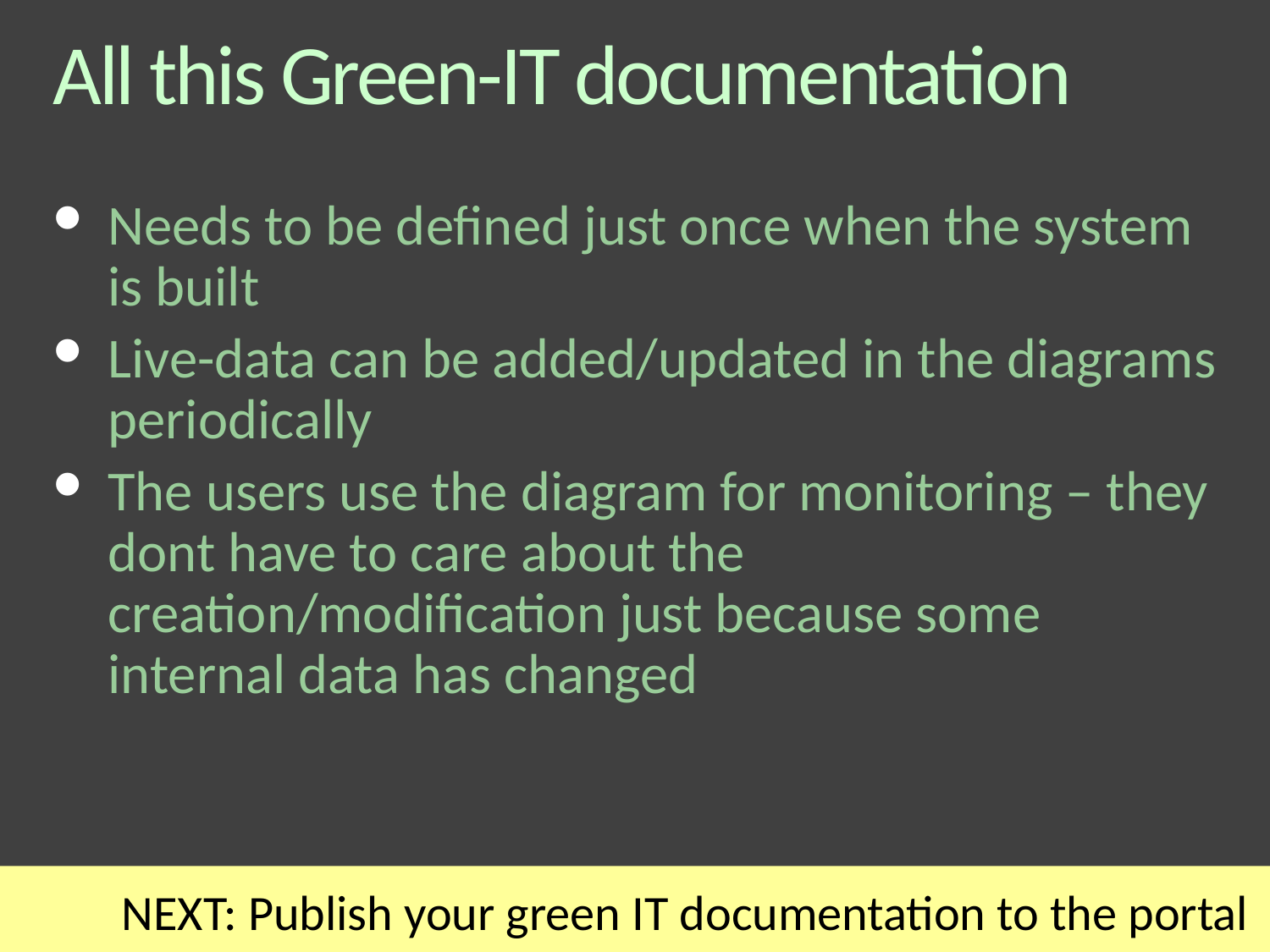

# All this Green-IT documentation
Needs to be defined just once when the system is built
Live-data can be added/updated in the diagrams periodically
The users use the diagram for monitoring – they dont have to care about the creation/modification just because some internal data has changed
NEXT: Publish your green IT documentation to the portal